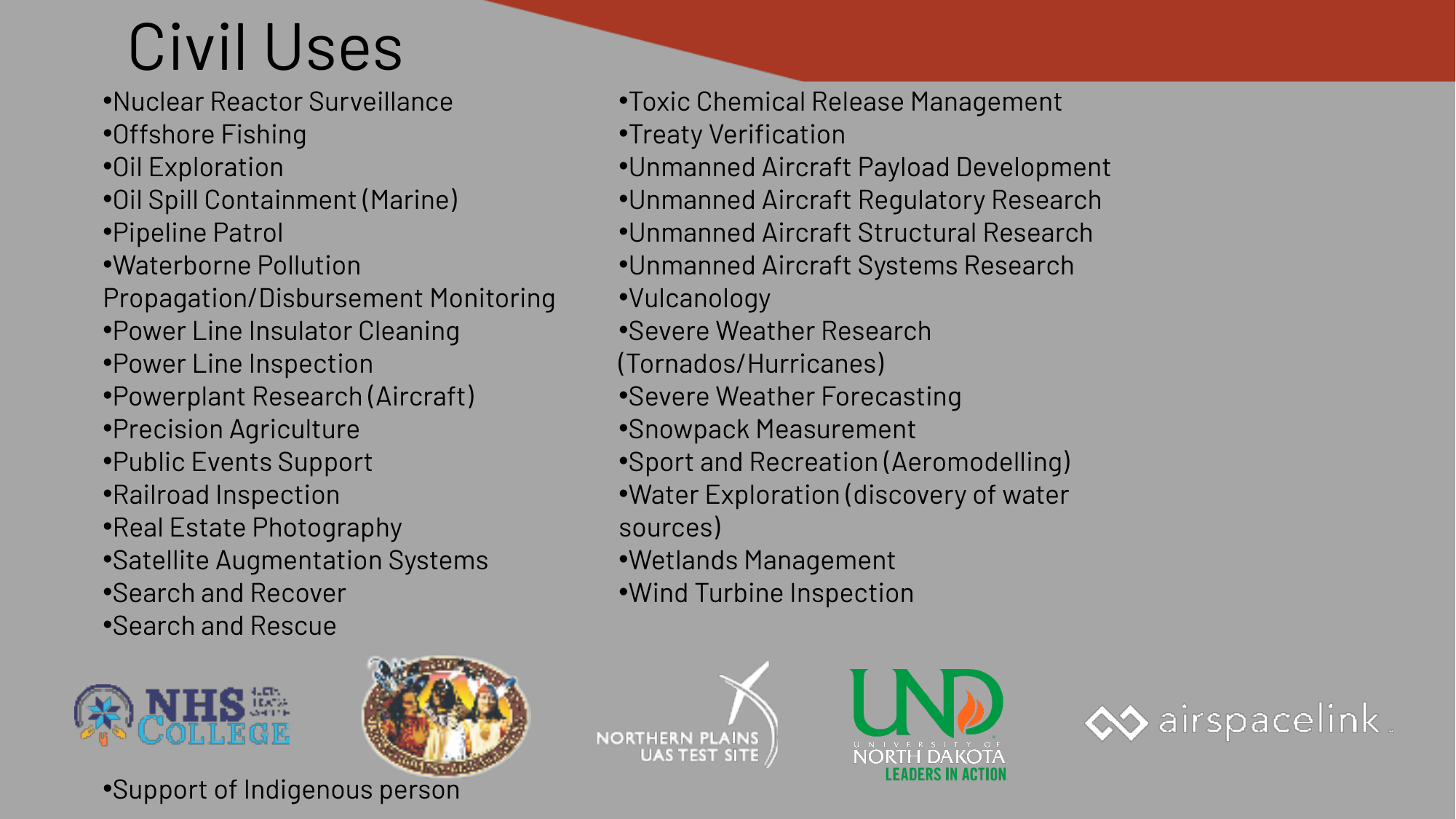

# Civil Uses
Nuclear Reactor Surveillance
Offshore Fishing
Oil Exploration
Oil Spill Containment (Marine)
Pipeline Patrol
Waterborne Pollution Propagation/Disbursement Monitoring
Power Line Insulator Cleaning
Power Line Inspection
Powerplant Research (Aircraft)
Precision Agriculture
Public Events Support
Railroad Inspection
Real Estate Photography
Satellite Augmentation Systems
Search and Recover
Search and Rescue

Support of Indigenous person
Toxic Chemical Release Management
Treaty Verification
Unmanned Aircraft Payload Development
Unmanned Aircraft Regulatory Research
Unmanned Aircraft Structural Research
Unmanned Aircraft Systems Research
Vulcanology
Severe Weather Research (Tornados/Hurricanes)
Severe Weather Forecasting
Snowpack Measurement
Sport and Recreation (Aeromodelling)
Water Exploration (discovery of water sources)
Wetlands Management
Wind Turbine Inspection